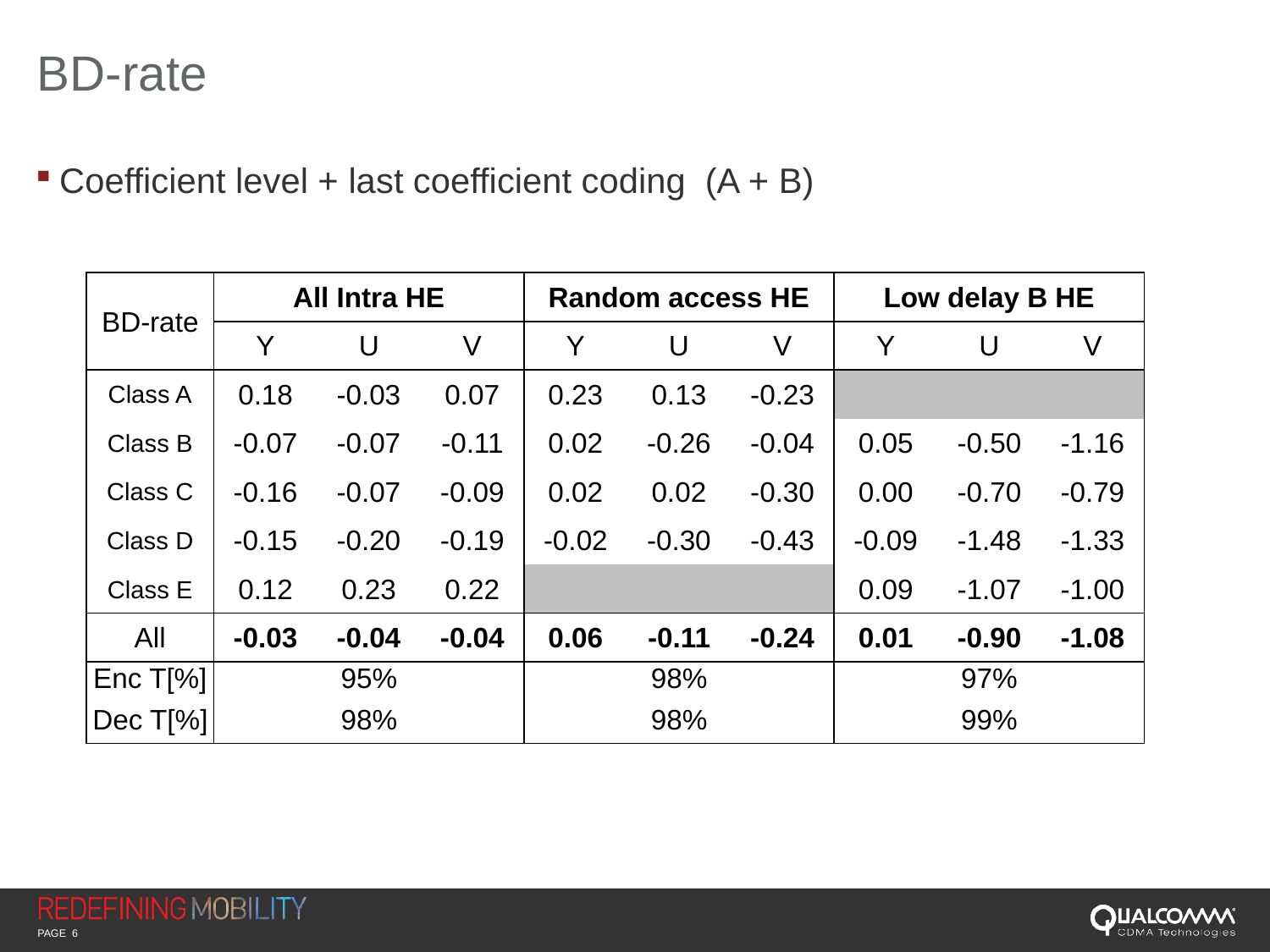

# BD-rate

Coefficient level + last coefficient coding  (A + B)

| BD-rate | All Intra HE |  |  | Random access HE |  |  | Low delay B HE |  |  |
| --- | --- | --- | --- | --- | --- | --- | --- | --- | --- |
|  | Y | U | V | Y | U | V | Y | U | V |
| Class A | 0.18 | -0.03 | 0.07 | 0.23 | 0.13 | -0.23 |  |  |  |
| Class B | -0.07 | -0.07 | -0.11 | 0.02 | -0.26 | -0.04 | 0.05 | -0.50 | -1.16 |
| Class C | -0.16 | -0.07 | -0.09 | 0.02 | 0.02 | -0.30 | 0.00 | -0.70 | -0.79 |
| Class D | -0.15 | -0.20 | -0.19 | -0.02 | -0.30 | -0.43 | -0.09 | -1.48 | -1.33 |
| Class E | 0.12 | 0.23 | 0.22 |  |  |  | 0.09 | -1.07 | -1.00 |
| All | -0.03 | -0.04 | -0.04 | 0.06 | -0.11 | -0.24 | 0.01 | -0.90 | -1.08 |
| Enc T[%] | 95% |  |  | 98% |  |  | 97% |  |  |
| Dec T[%] | 98% |  |  | 98% |  |  | 99% |  |  |